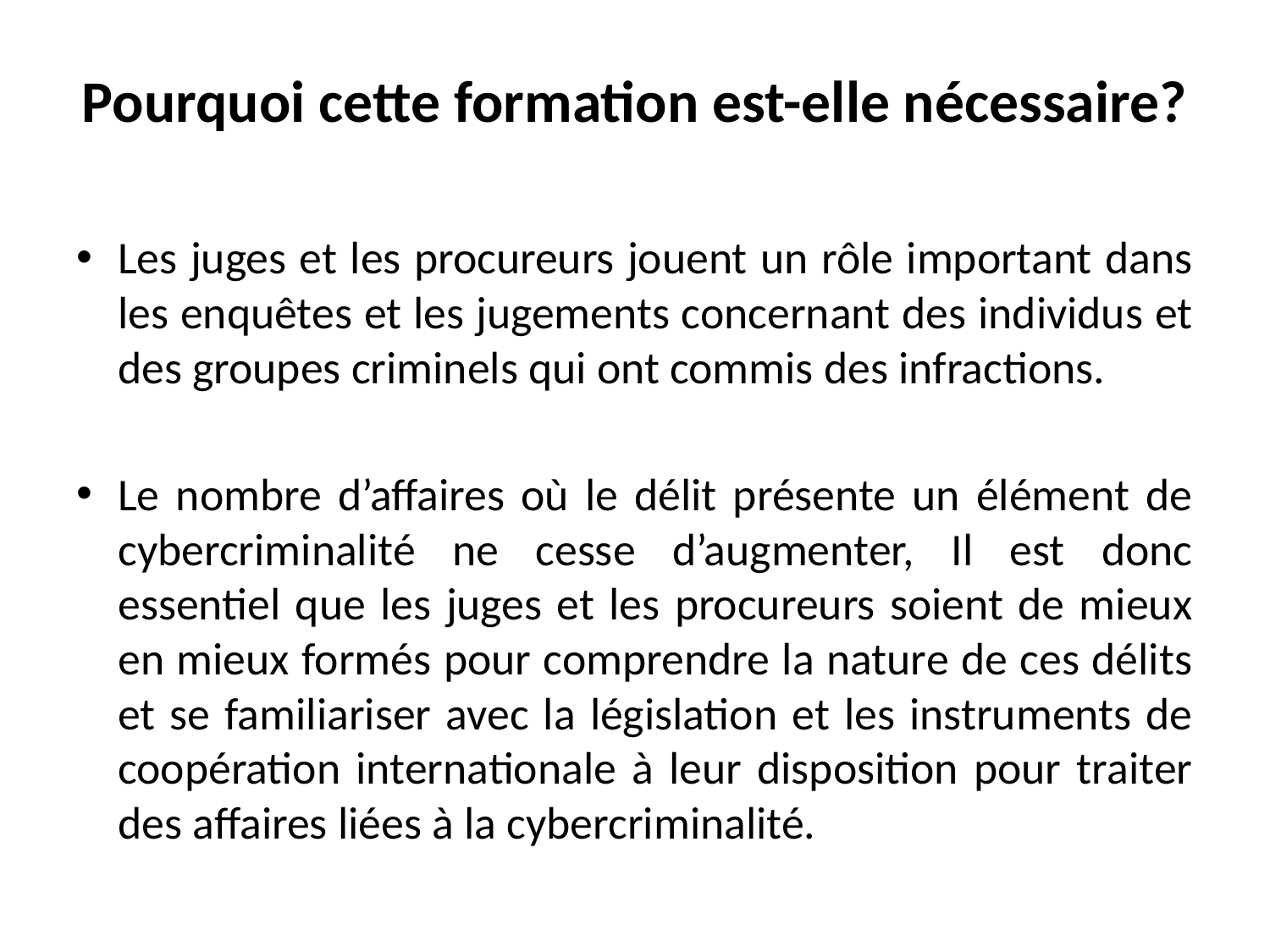

# Pourquoi cette formation est-elle nécessaire?
Les juges et les procureurs jouent un rôle important dans les enquêtes et les jugements concernant des individus et des groupes criminels qui ont commis des infractions.

Le nombre d’affaires où le délit présente un élément de cybercriminalité ne cesse d’augmenter, Il est donc essentiel que les juges et les procureurs soient de mieux en mieux formés pour comprendre la nature de ces délits et se familiariser avec la législation et les instruments de coopération internationale à leur disposition pour traiter des affaires liées à la cybercriminalité.